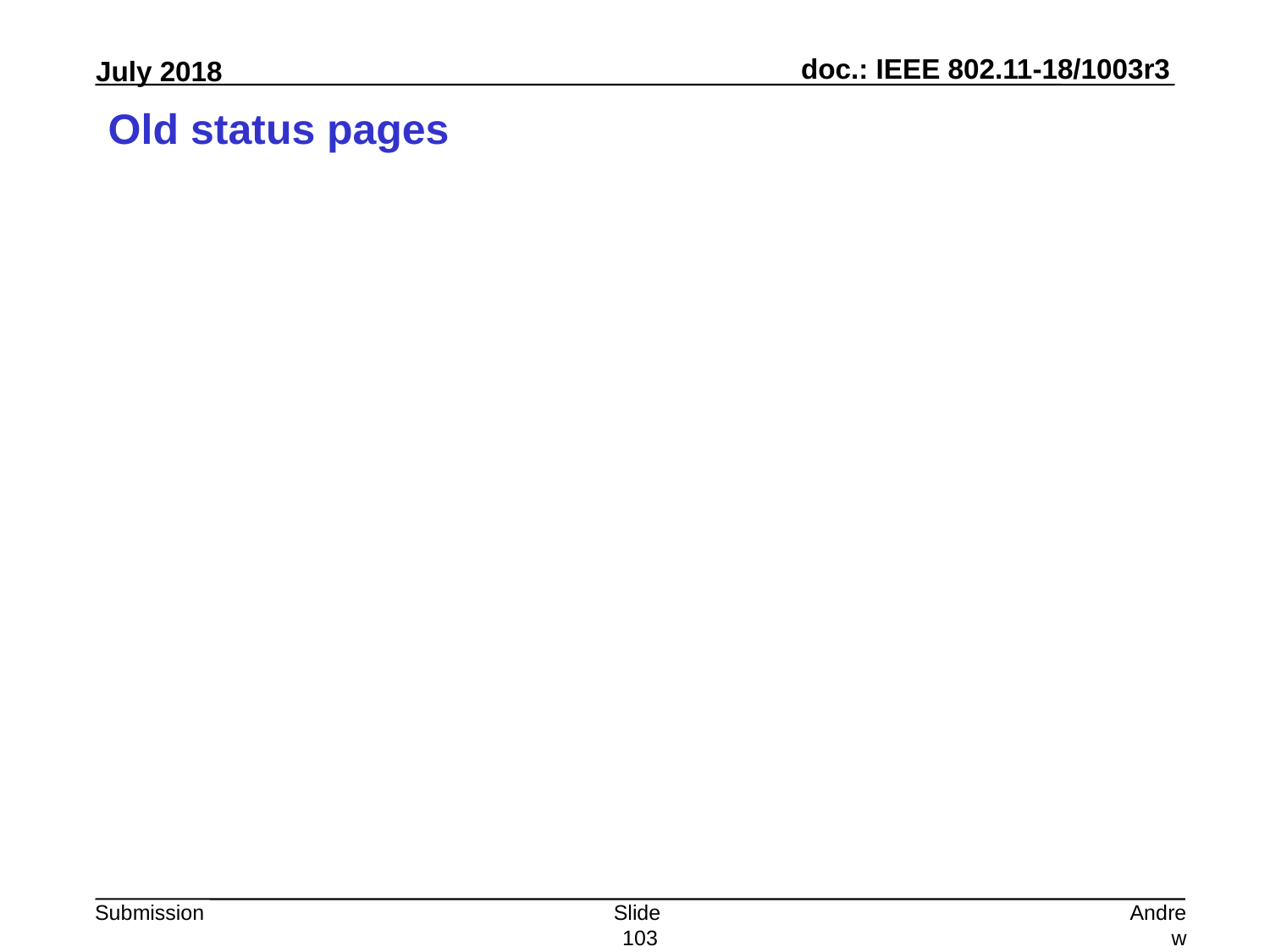

# Old status pages

Slide 103
Andrew Myles, Cisco